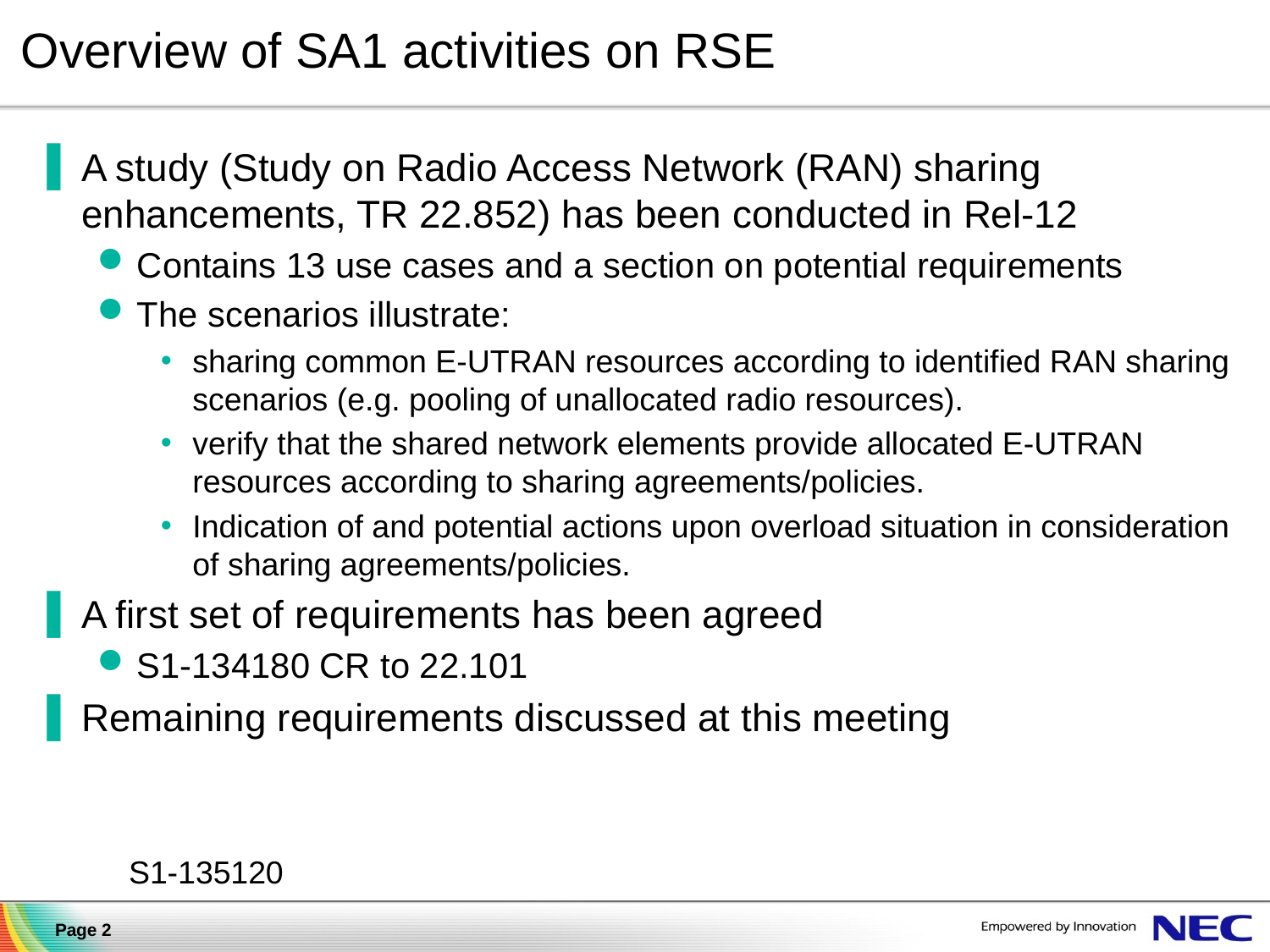

# Overview of SA1 activities on RSE
A study (Study on Radio Access Network (RAN) sharing enhancements, TR 22.852) has been conducted in Rel-12
Contains 13 use cases and a section on potential requirements
The scenarios illustrate:
sharing common E-UTRAN resources according to identified RAN sharing scenarios (e.g. pooling of unallocated radio resources).
verify that the shared network elements provide allocated E-UTRAN resources according to sharing agreements/policies.
Indication of and potential actions upon overload situation in consideration of sharing agreements/policies.
A first set of requirements has been agreed
S1-134180 CR to 22.101
Remaining requirements discussed at this meeting
S1-135120
Page 2